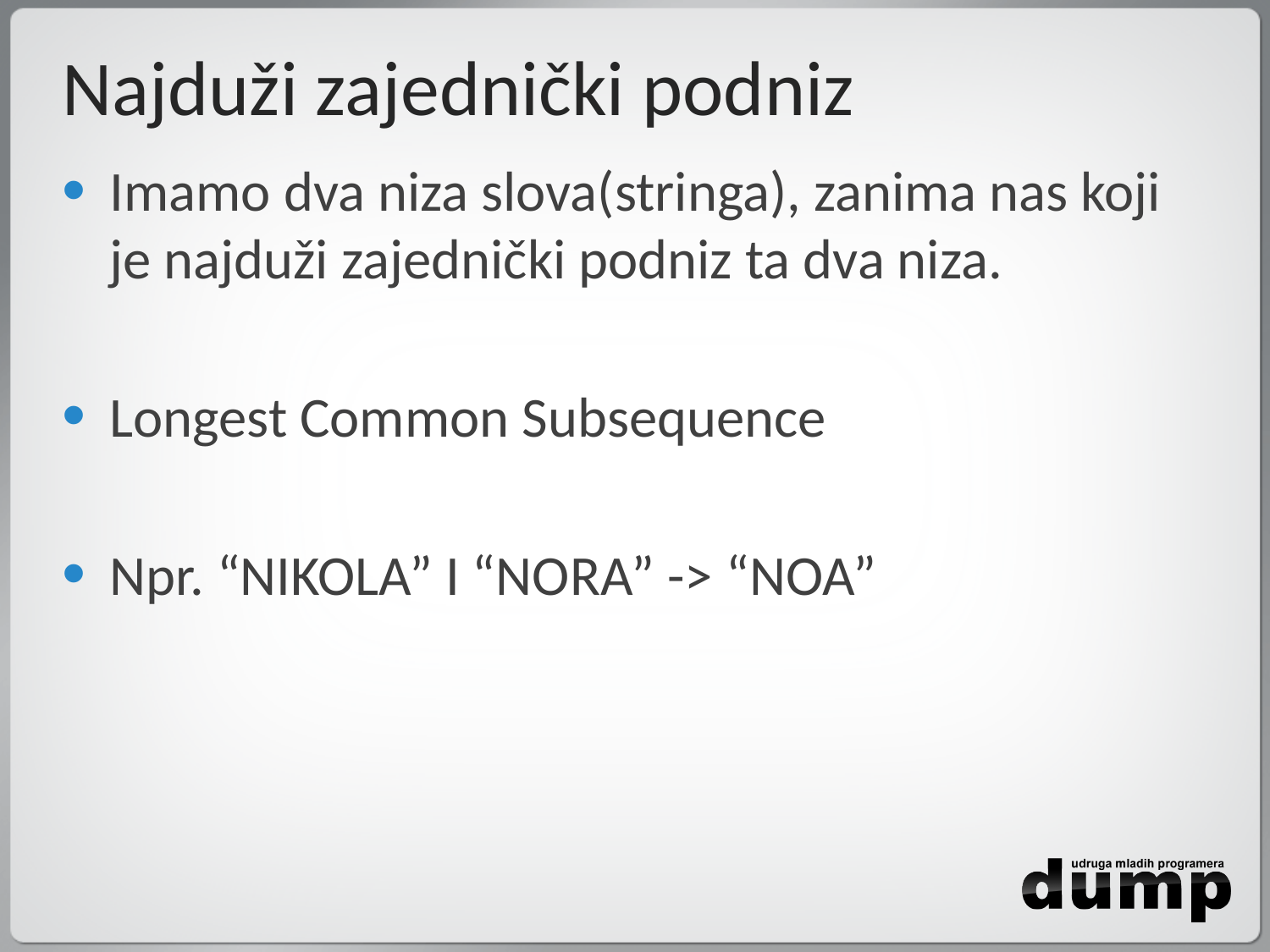

# Najduži zajednički podniz
Imamo dva niza slova(stringa), zanima nas koji je najduži zajednički podniz ta dva niza.

Longest Common Subsequence

Npr. “NIKOLA” I “NORA” -> “NOA”